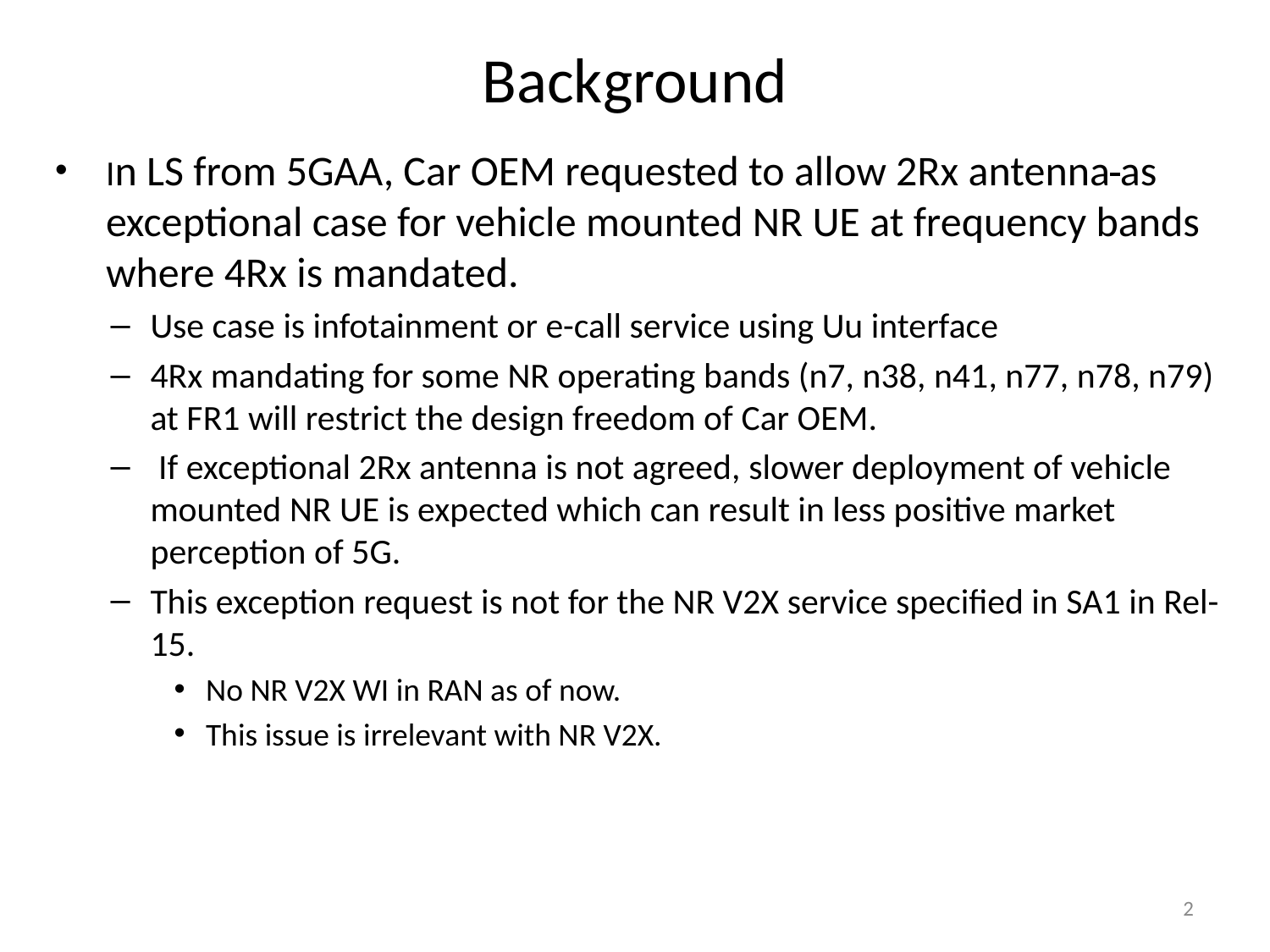

# Background
In LS from 5GAA, Car OEM requested to allow 2Rx antenna as exceptional case for vehicle mounted NR UE at frequency bands where 4Rx is mandated.
Use case is infotainment or e-call service using Uu interface
4Rx mandating for some NR operating bands (n7, n38, n41, n77, n78, n79) at FR1 will restrict the design freedom of Car OEM.
 If exceptional 2Rx antenna is not agreed, slower deployment of vehicle mounted NR UE is expected which can result in less positive market perception of 5G.
This exception request is not for the NR V2X service specified in SA1 in Rel-15.
No NR V2X WI in RAN as of now.
This issue is irrelevant with NR V2X.
2